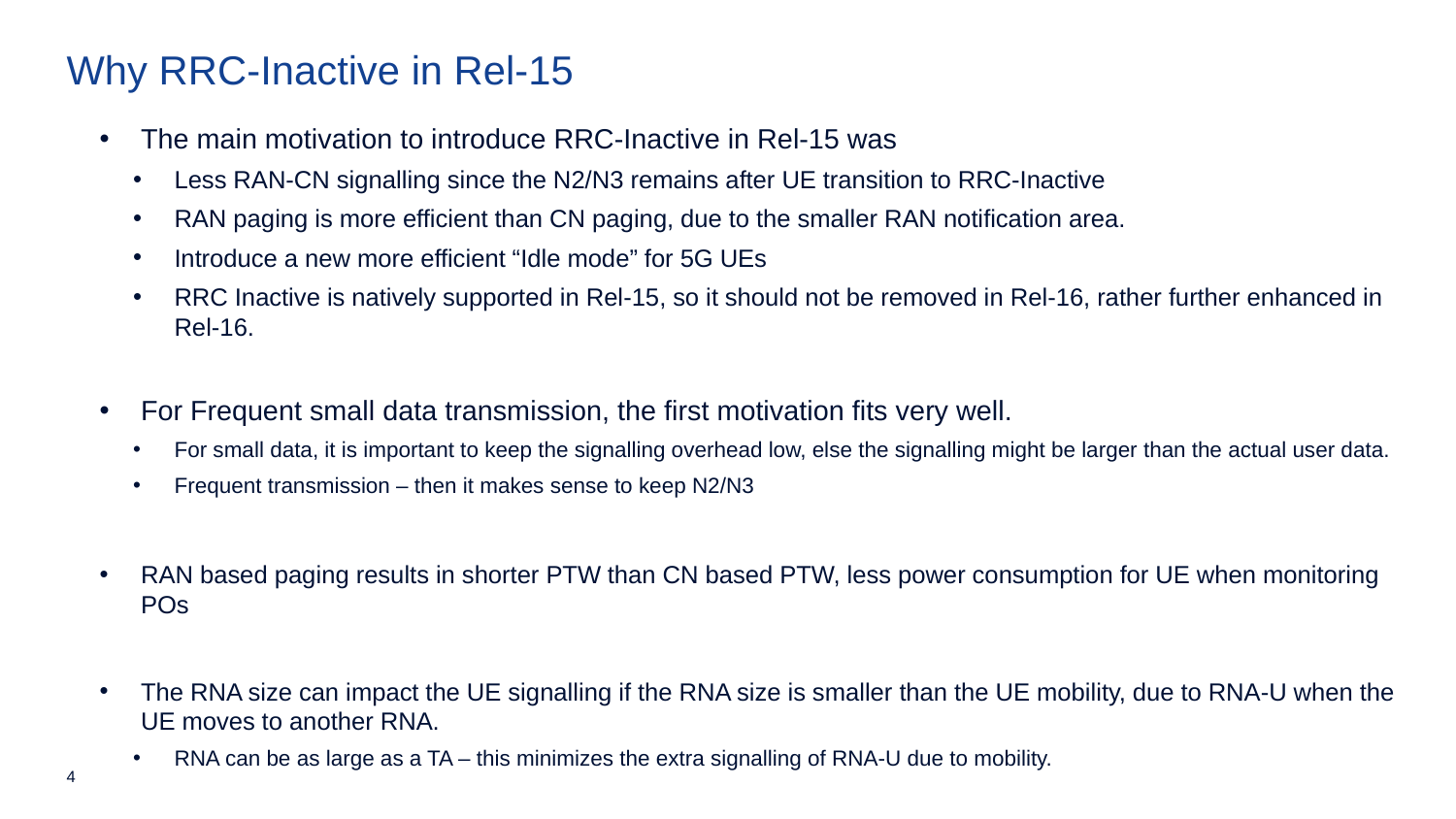

Why RRC-Inactive in Rel-15
The main motivation to introduce RRC-Inactive in Rel-15 was
Less RAN-CN signalling since the N2/N3 remains after UE transition to RRC-Inactive
RAN paging is more efficient than CN paging, due to the smaller RAN notification area.
Introduce a new more efficient “Idle mode” for 5G UEs
RRC Inactive is natively supported in Rel-15, so it should not be removed in Rel-16, rather further enhanced in Rel-16.

For Frequent small data transmission, the first motivation fits very well.
For small data, it is important to keep the signalling overhead low, else the signalling might be larger than the actual user data.
Frequent transmission – then it makes sense to keep N2/N3

RAN based paging results in shorter PTW than CN based PTW, less power consumption for UE when monitoring POs

The RNA size can impact the UE signalling if the RNA size is smaller than the UE mobility, due to RNA-U when the UE moves to another RNA.
RNA can be as large as a TA – this minimizes the extra signalling of RNA-U due to mobility.